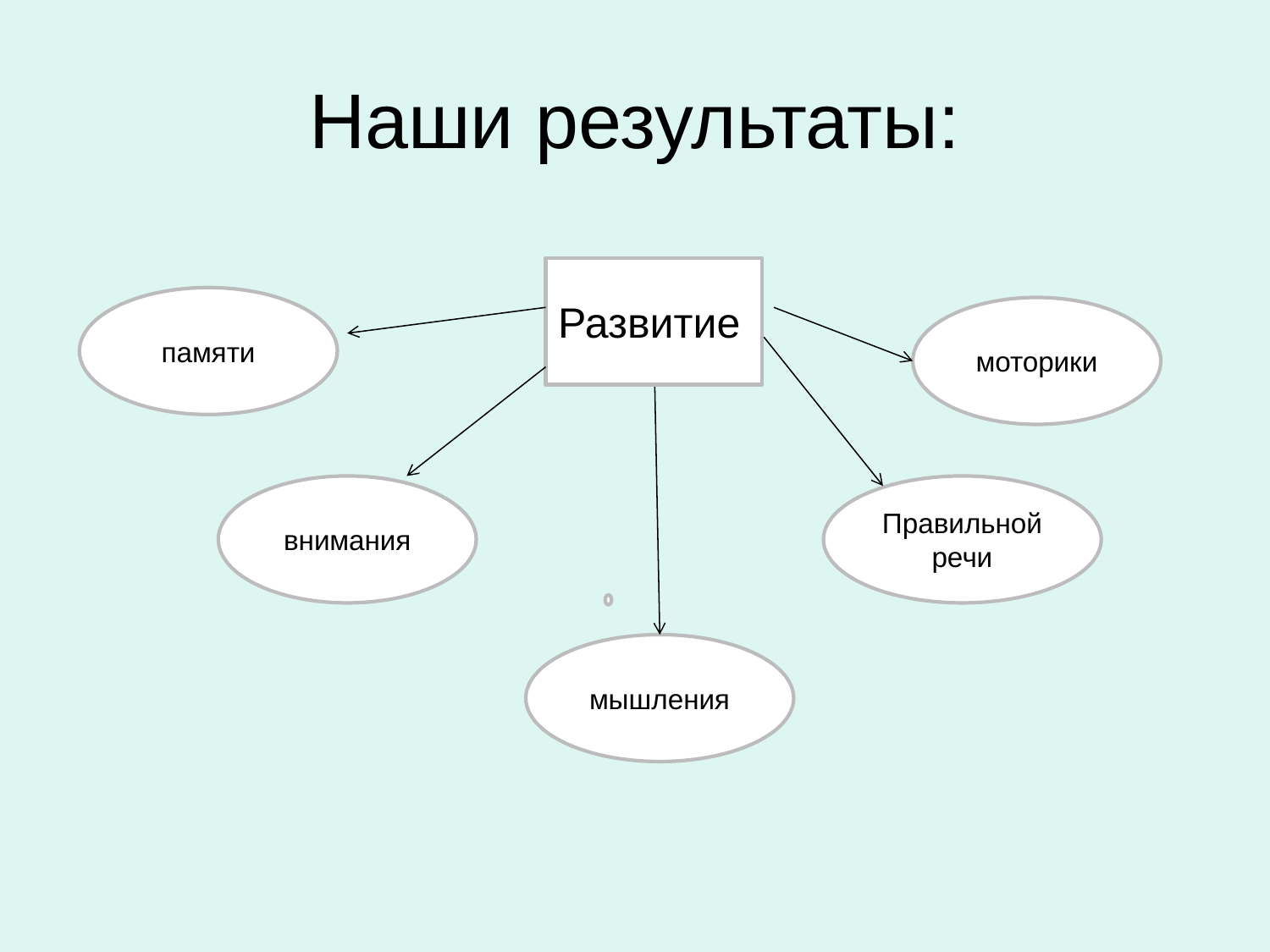

# Наши результаты:

Развитие
памяти
моторики
внимания
Правильной речи

мышления